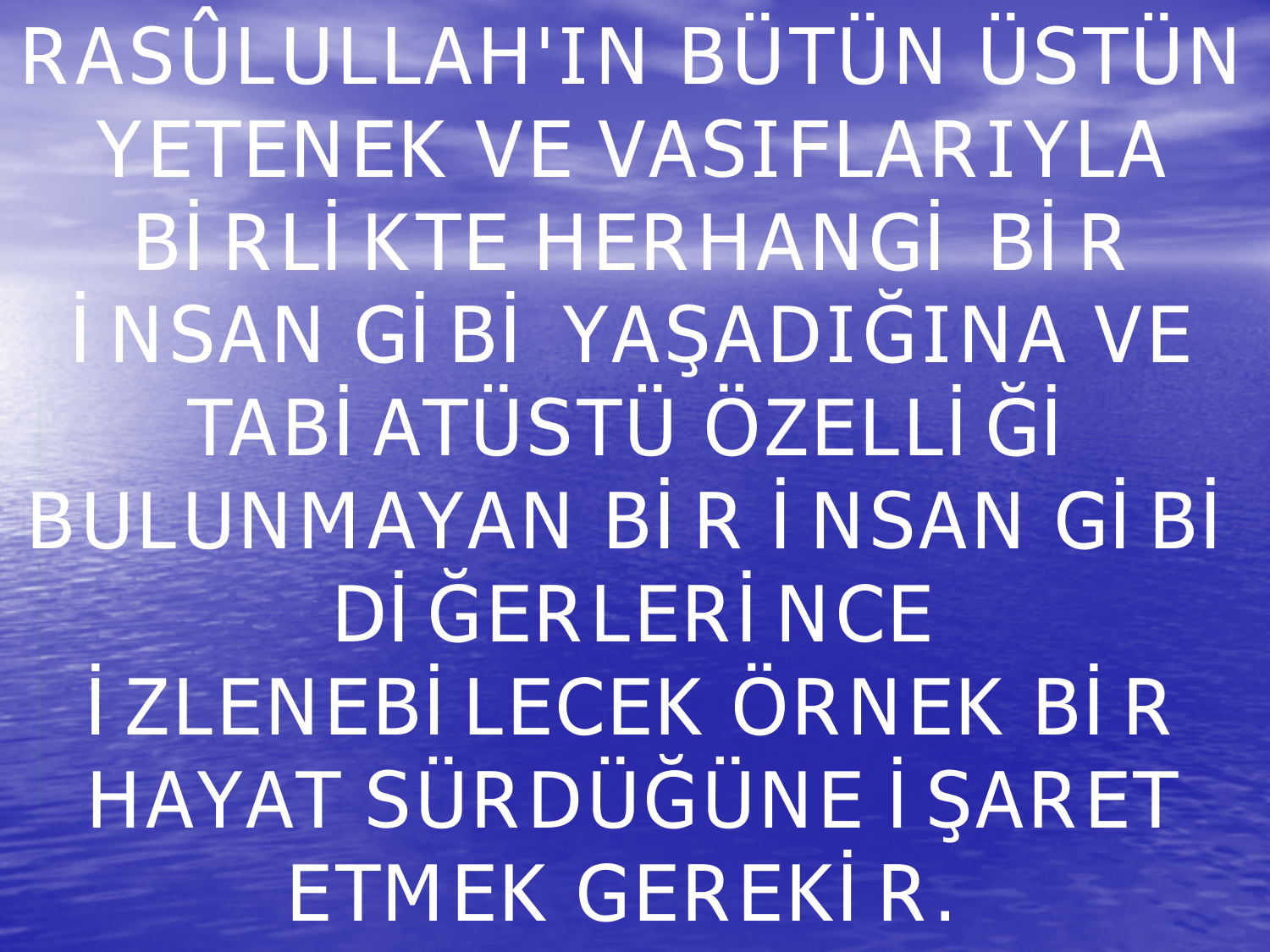

RASÛLULLAH'IN BÜTÜN ÜSTÜN YETENEK VE VASIFLARIYLA BİRLİKTE HERHANGİ BİR İNSAN GİBİ YAŞADIĞINA VE TABİATÜSTÜ ÖZELLİĞİ BULUNMAYAN BİR İNSAN GİBİ DİĞERLERİNCE İZLENEBİLECEK ÖRNEK BİR HAYAT SÜRDÜĞÜNE İŞARET ETMEK GEREKİR.
#